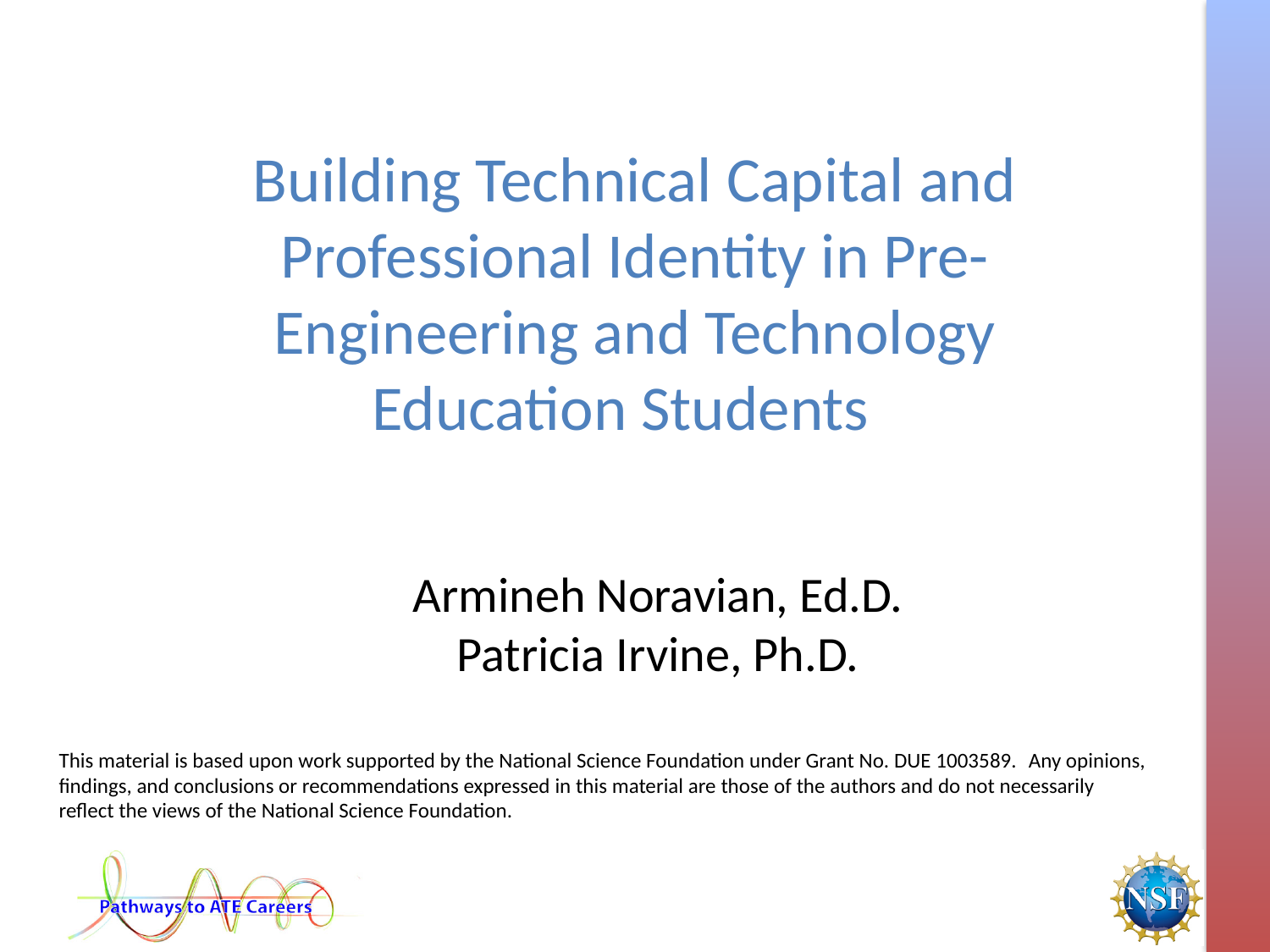

Building Technical Capital and Professional Identity in Pre-Engineering and Technology Education Students
Armineh Noravian, Ed.D.
Patricia Irvine, Ph.D.
This material is based upon work supported by the National Science Foundation under Grant No. DUE 1003589.  Any opinions, findings, and conclusions or recommendations expressed in this material are those of the authors and do not necessarily reflect the views of the National Science Foundation.